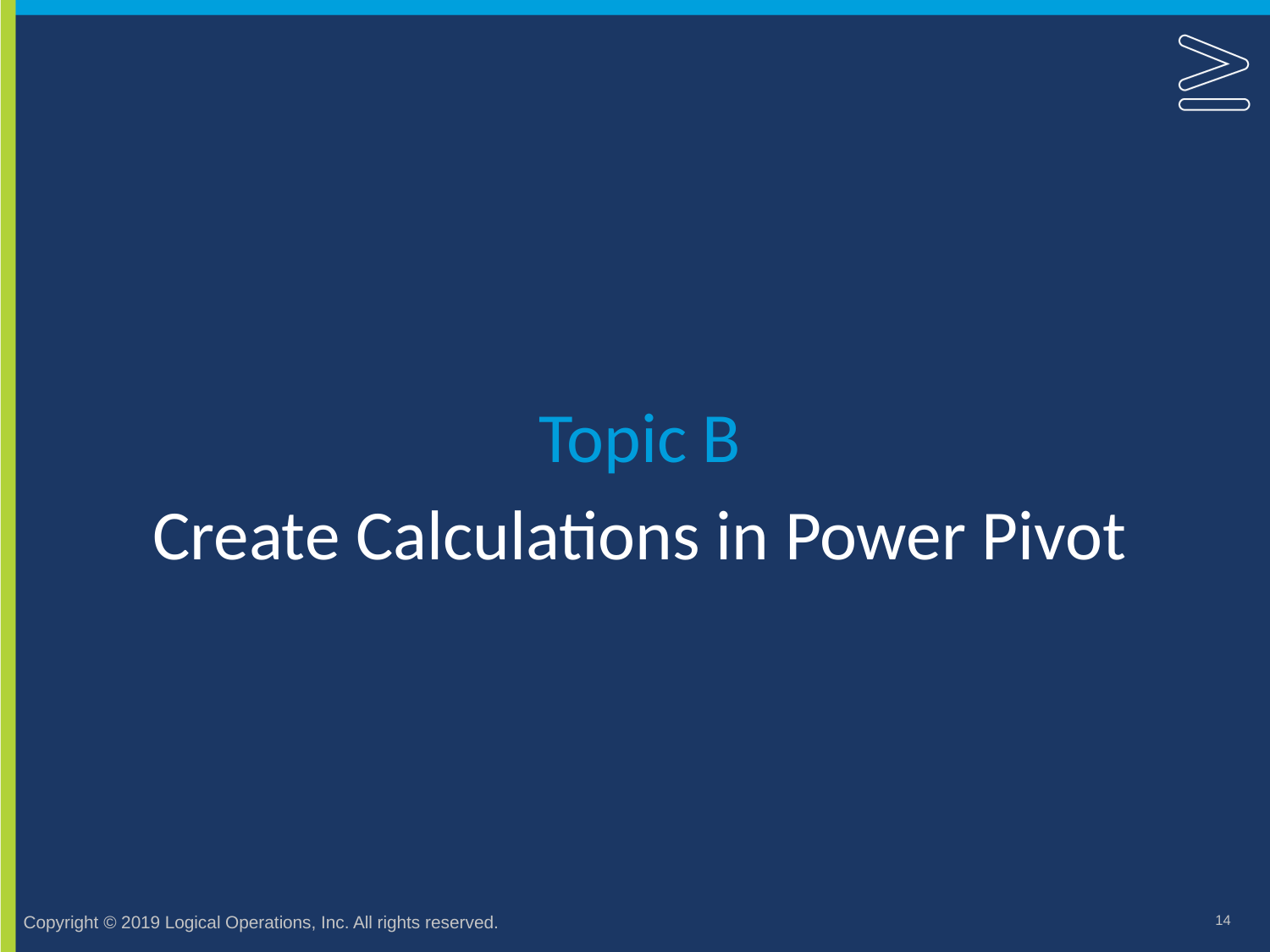

Topic B
# Create Calculations in Power Pivot
14